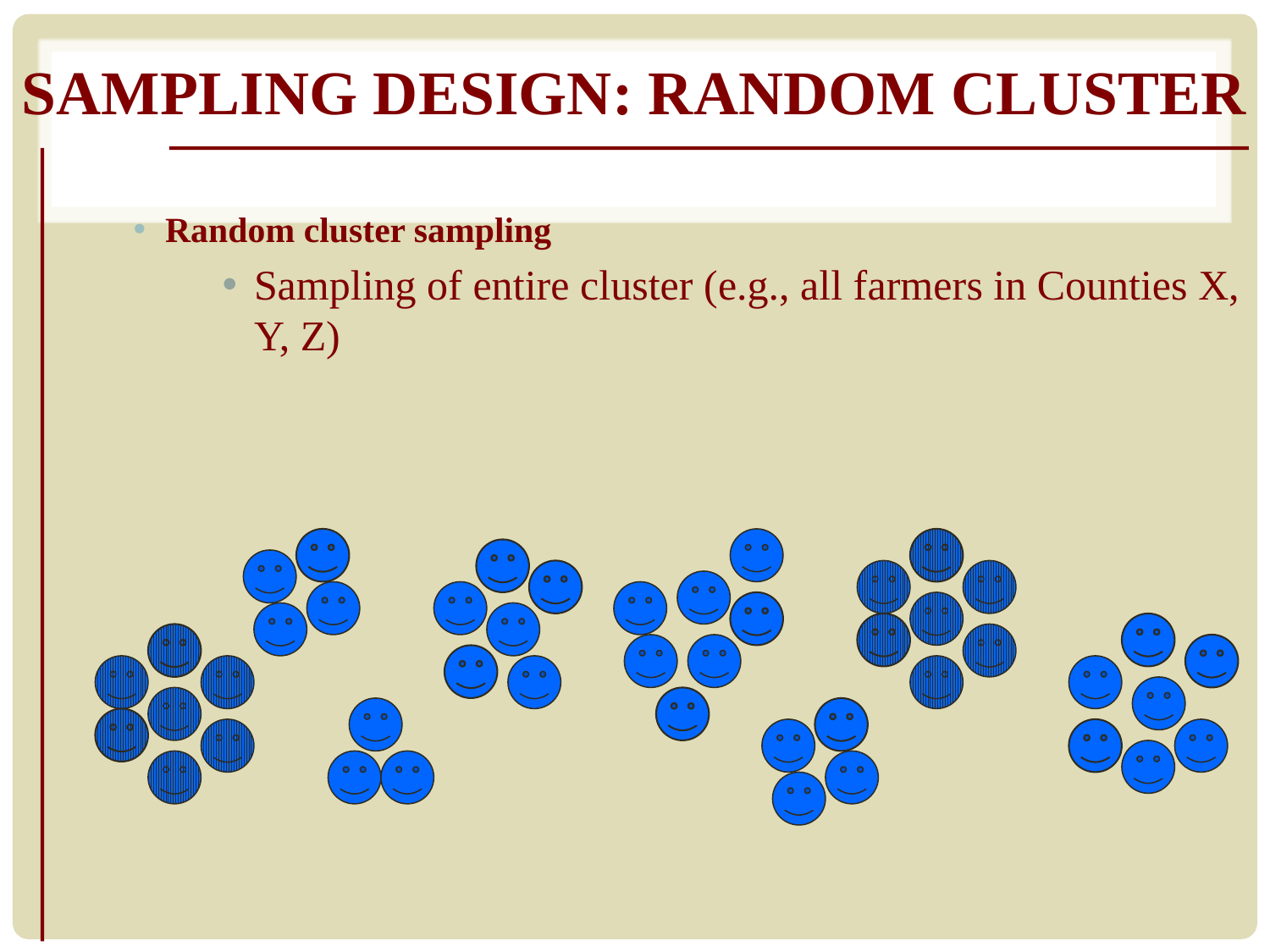

# Sampling Design: Random Cluster

Random cluster sampling
Sampling of entire cluster (e.g., all farmers in Counties X, Y, Z)